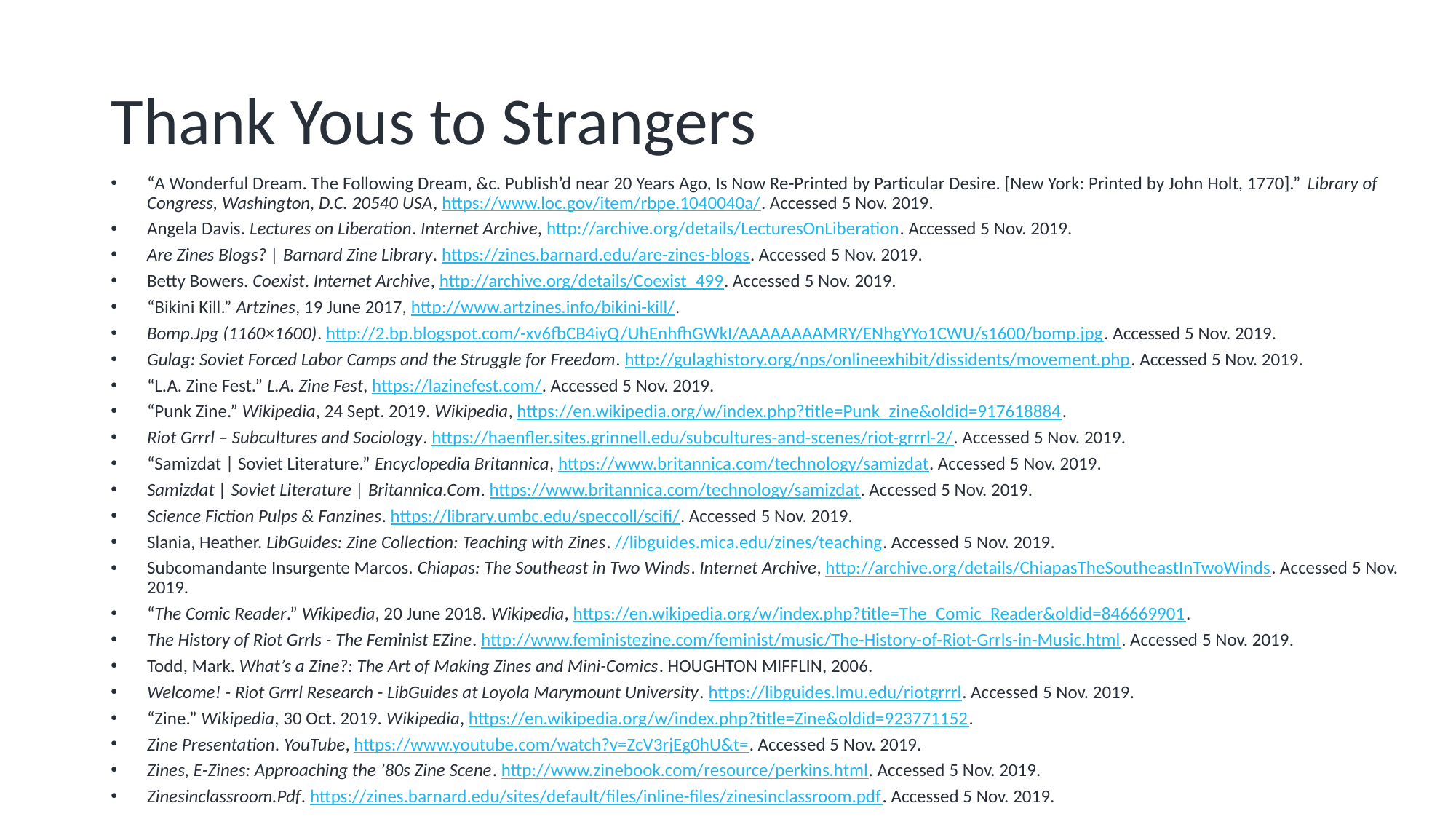

# Thank Yous to Strangers
“A Wonderful Dream. The Following Dream, &c. Publish’d near 20 Years Ago, Is Now Re-Printed by Particular Desire. [New York: Printed by John Holt, 1770].” Library of Congress, Washington, D.C. 20540 USA, https://www.loc.gov/item/rbpe.1040040a/. Accessed 5 Nov. 2019.
Angela Davis. Lectures on Liberation. Internet Archive, http://archive.org/details/LecturesOnLiberation. Accessed 5 Nov. 2019.
Are Zines Blogs? | Barnard Zine Library. https://zines.barnard.edu/are-zines-blogs. Accessed 5 Nov. 2019.
Betty Bowers. Coexist. Internet Archive, http://archive.org/details/Coexist_499. Accessed 5 Nov. 2019.
“Bikini Kill.” Artzines, 19 June 2017, http://www.artzines.info/bikini-kill/.
Bomp.Jpg (1160×1600). http://2.bp.blogspot.com/-xv6fbCB4iyQ/UhEnhfhGWkI/AAAAAAAAMRY/ENhgYYo1CWU/s1600/bomp.jpg. Accessed 5 Nov. 2019.
Gulag: Soviet Forced Labor Camps and the Struggle for Freedom. http://gulaghistory.org/nps/onlineexhibit/dissidents/movement.php. Accessed 5 Nov. 2019.
“L.A. Zine Fest.” L.A. Zine Fest, https://lazinefest.com/. Accessed 5 Nov. 2019.
“Punk Zine.” Wikipedia, 24 Sept. 2019. Wikipedia, https://en.wikipedia.org/w/index.php?title=Punk_zine&oldid=917618884.
Riot Grrrl – Subcultures and Sociology. https://haenfler.sites.grinnell.edu/subcultures-and-scenes/riot-grrrl-2/. Accessed 5 Nov. 2019.
“Samizdat | Soviet Literature.” Encyclopedia Britannica, https://www.britannica.com/technology/samizdat. Accessed 5 Nov. 2019.
Samizdat | Soviet Literature | Britannica.Com. https://www.britannica.com/technology/samizdat. Accessed 5 Nov. 2019.
Science Fiction Pulps & Fanzines. https://library.umbc.edu/speccoll/scifi/. Accessed 5 Nov. 2019.
Slania, Heather. LibGuides: Zine Collection: Teaching with Zines. //libguides.mica.edu/zines/teaching. Accessed 5 Nov. 2019.
Subcomandante Insurgente Marcos. Chiapas: The Southeast in Two Winds. Internet Archive, http://archive.org/details/ChiapasTheSoutheastInTwoWinds. Accessed 5 Nov. 2019.
“The Comic Reader.” Wikipedia, 20 June 2018. Wikipedia, https://en.wikipedia.org/w/index.php?title=The_Comic_Reader&oldid=846669901.
The History of Riot Grrls - The Feminist EZine. http://www.feministezine.com/feminist/music/The-History-of-Riot-Grrls-in-Music.html. Accessed 5 Nov. 2019.
Todd, Mark. What’s a Zine?: The Art of Making Zines and Mini-Comics. HOUGHTON MIFFLIN, 2006.
Welcome! - Riot Grrrl Research - LibGuides at Loyola Marymount University. https://libguides.lmu.edu/riotgrrrl. Accessed 5 Nov. 2019.
“Zine.” Wikipedia, 30 Oct. 2019. Wikipedia, https://en.wikipedia.org/w/index.php?title=Zine&oldid=923771152.
Zine Presentation. YouTube, https://www.youtube.com/watch?v=ZcV3rjEg0hU&t=. Accessed 5 Nov. 2019.
Zines, E-Zines: Approaching the ’80s Zine Scene. http://www.zinebook.com/resource/perkins.html. Accessed 5 Nov. 2019.
Zinesinclassroom.Pdf. https://zines.barnard.edu/sites/default/files/inline-files/zinesinclassroom.pdf. Accessed 5 Nov. 2019.